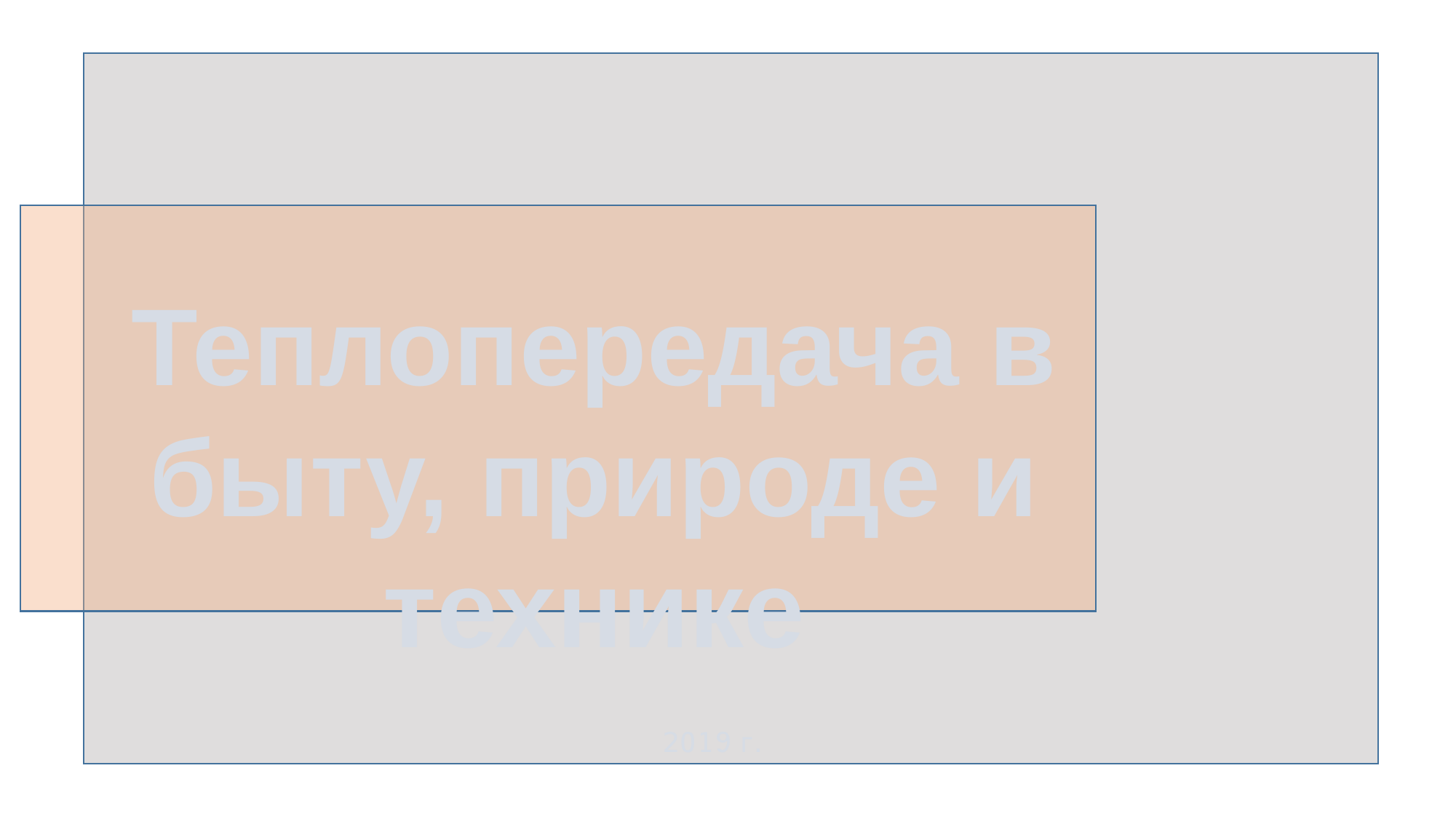

Теплопередача в быту, природе и технике
2019 г.